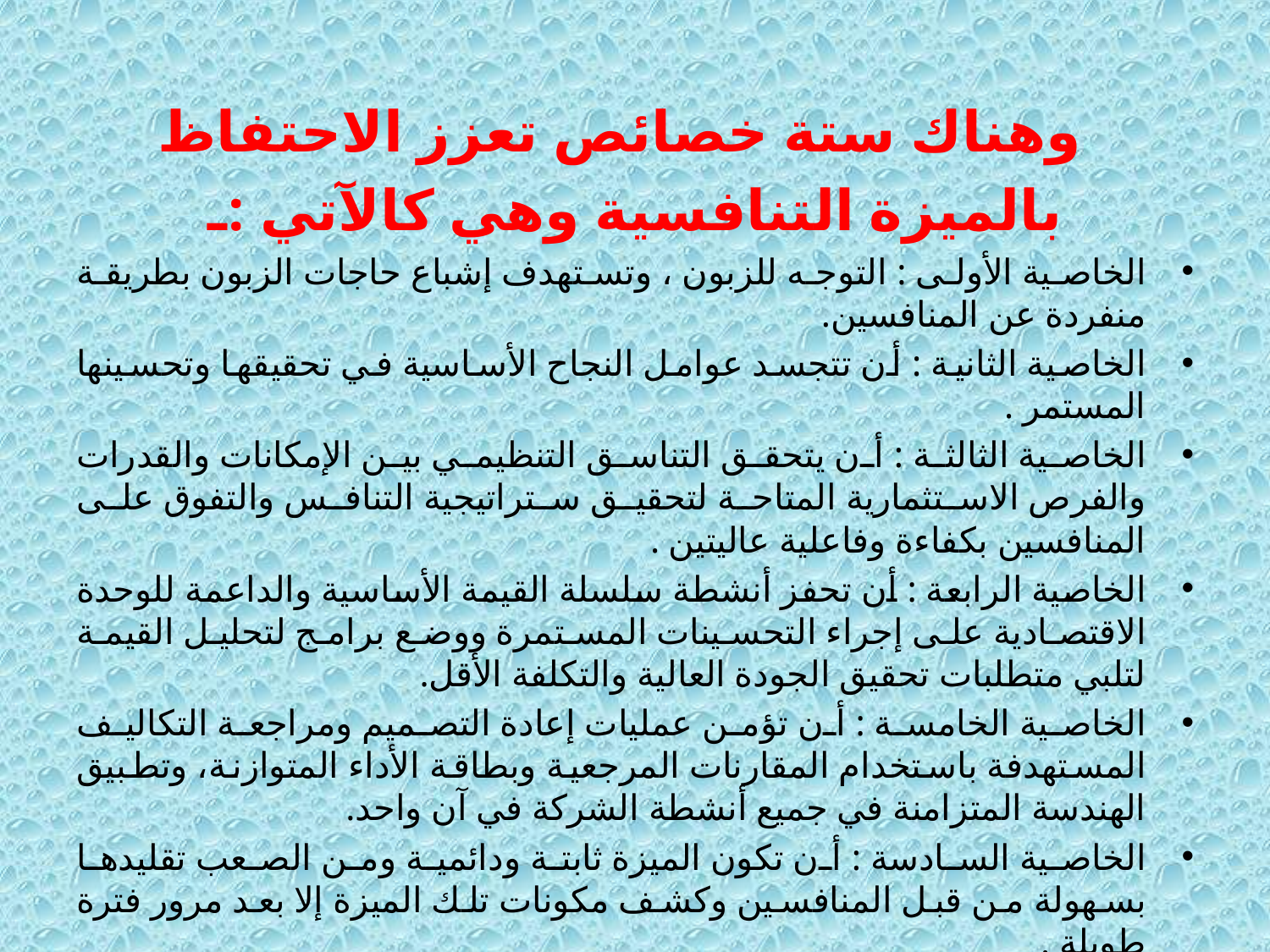

وهناك ستة خصائص تعزز الاحتفاظ
بالميزة التنافسية وهي كالآتي :ـ
الخاصية الأولى : التوجه للزبون ، وتستهدف إشباع حاجات الزبون بطريقة منفردة عن المنافسين.
الخاصية الثانية : أن تتجسد عوامل النجاح الأساسية في تحقيقها وتحسينها المستمر .
الخاصية الثالثة : أن يتحقق التناسق التنظيمي بين الإمكانات والقدرات والفرص الاستثمارية المتاحة لتحقيق ستراتيجية التنافس والتفوق على المنافسين بكفاءة وفاعلية عاليتين .
الخاصية الرابعة : أن تحفز أنشطة سلسلة القيمة الأساسية والداعمة للوحدة الاقتصادية على إجراء التحسينات المستمرة ووضع برامج لتحليل القيمة لتلبي متطلبات تحقيق الجودة العالية والتكلفة الأقل.
الخاصية الخامسة : أن تؤمن عمليات إعادة التصميم ومراجعة التكاليف المستهدفة باستخدام المقارنات المرجعية وبطاقة الأداء المتوازنة، وتطبيق الهندسة المتزامنة في جميع أنشطة الشركة في آن واحد.
الخاصية السادسة : أن تكون الميزة ثابتة ودائمية ومن الصعب تقليدها بسهولة من قبل المنافسين وكشف مكونات تلك الميزة إلا بعد مرور فترة طويلة .